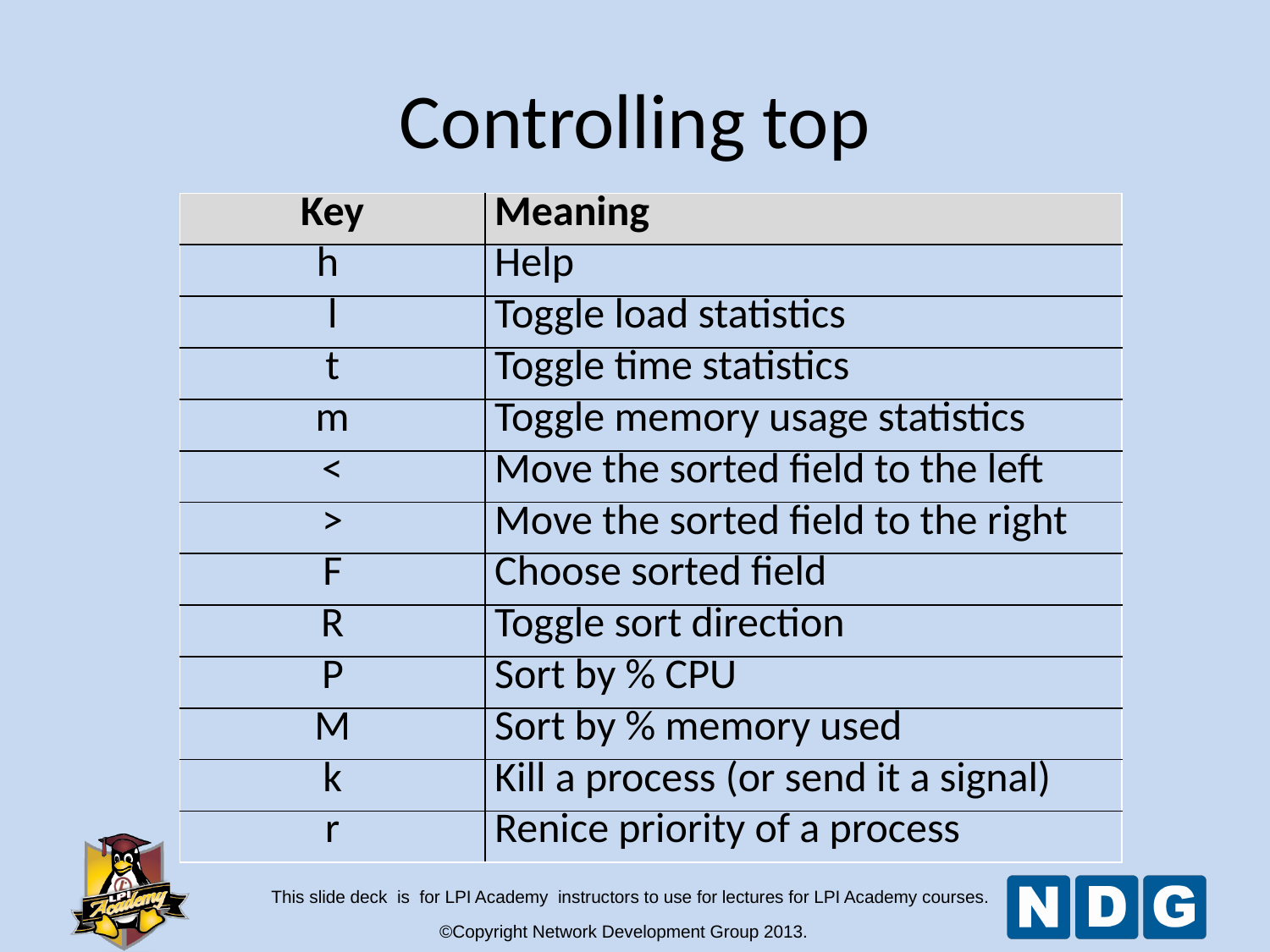

Controlling top
| Key | Meaning |
| --- | --- |
| h | Help |
| l | Toggle load statistics |
| t | Toggle time statistics |
| m | Toggle memory usage statistics |
| < | Move the sorted field to the left |
| > | Move the sorted field to the right |
| F | Choose sorted field |
| R | Toggle sort direction |
| P | Sort by % CPU |
| M | Sort by % memory used |
| k | Kill a process (or send it a signal) |
| r | Renice priority of a process |